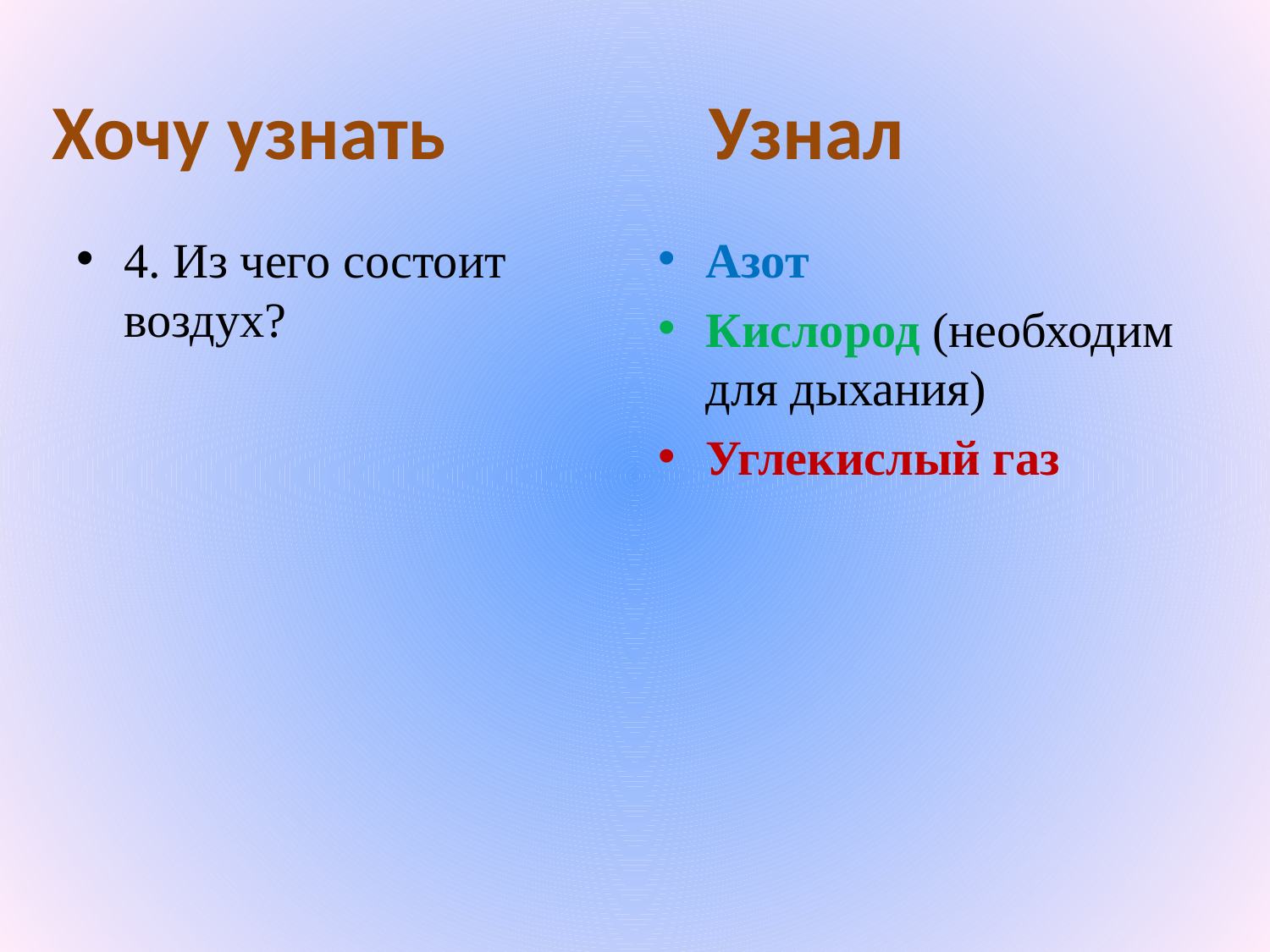

# Хочу узнать               Узнал
4. Из чего состоит воздух?

Азот
Кислород (необходим для дыхания)
Углекислый газ